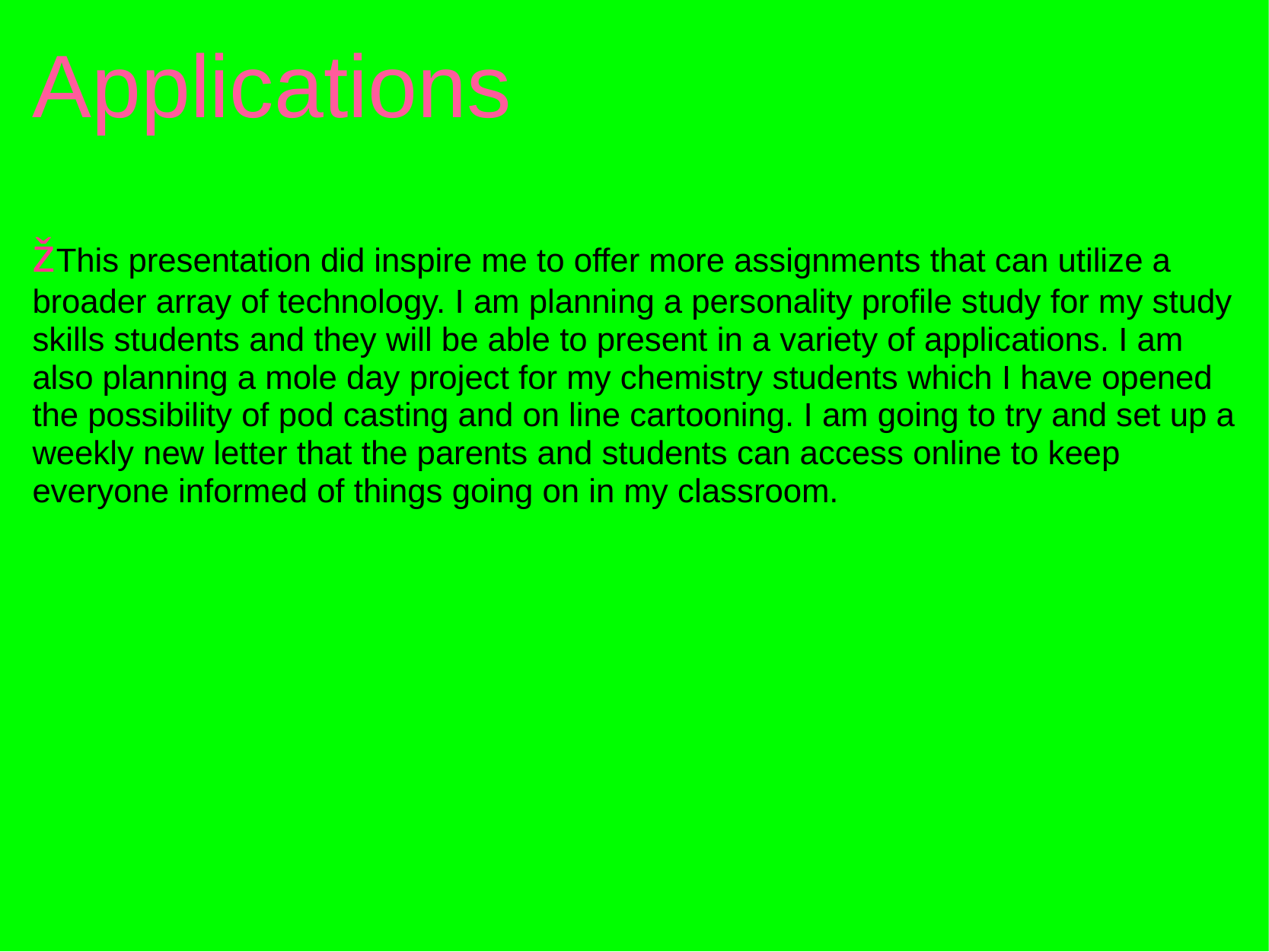

# Applications
žThis presentation did inspire me to offer more assignments that can utilize a broader array of technology. I am planning a personality profile study for my study skills students and they will be able to present in a variety of applications. I am also planning a mole day project for my chemistry students which I have opened the possibility of pod casting and on line cartooning. I am going to try and set up a weekly new letter that the parents and students can access online to keep everyone informed of things going on in my classroom.